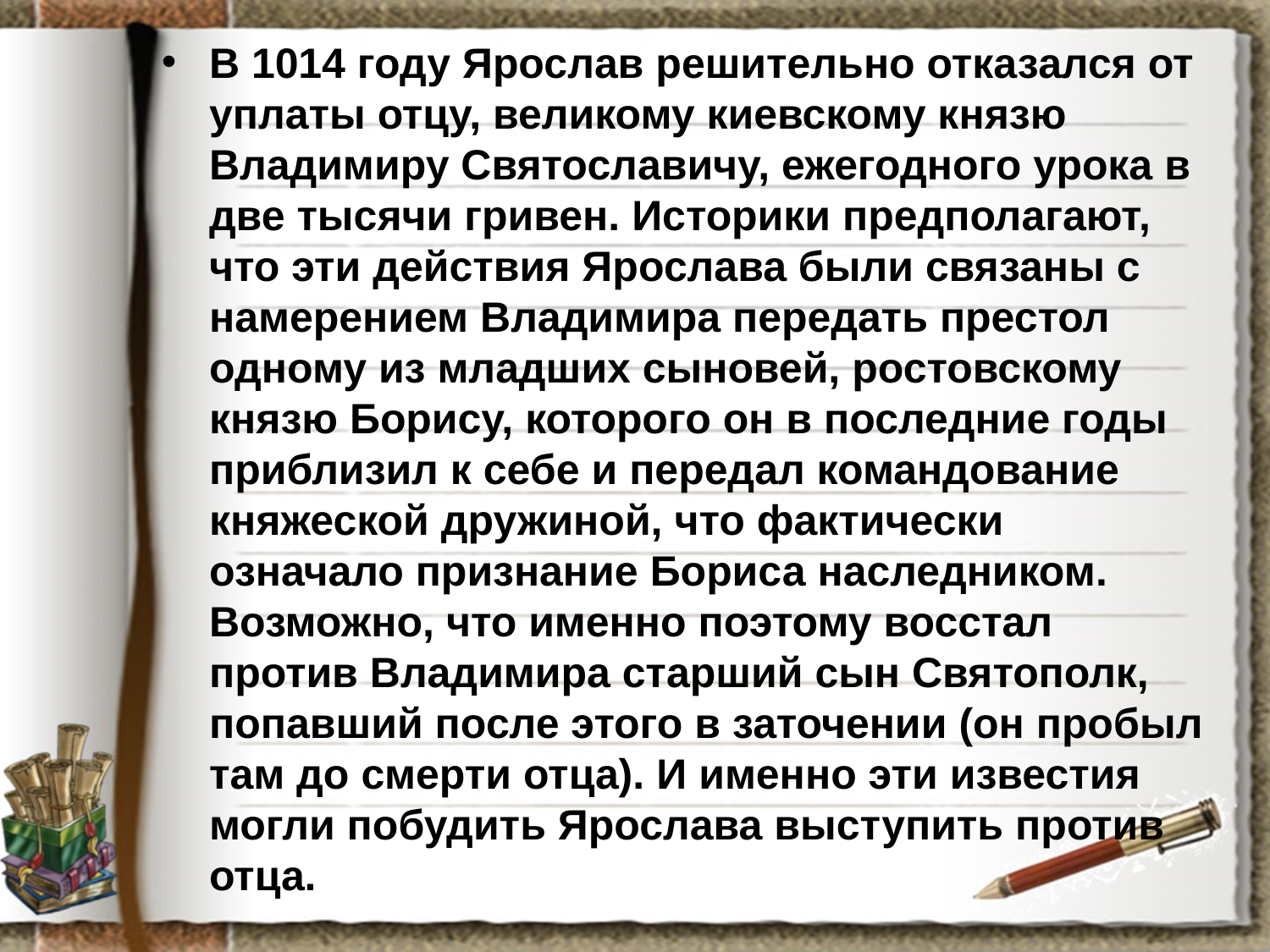

В 1014 году Ярослав решительно отказался от уплаты отцу, великому киевскому князю Владимиру Святославичу, ежегодного урока в две тысячи гривен. Историки предполагают, что эти действия Ярослава были связаны с намерением Владимира передать престол одному из младших сыновей, ростовскому князю Борису, которого он в последние годы приблизил к себе и передал командование княжеской дружиной, что фактически означало признание Бориса наследником. Возможно, что именно поэтому восстал против Владимира старший сын Святополк, попавший после этого в заточении (он пробыл там до смерти отца). И именно эти известия могли побудить Ярослава выступить против отца.